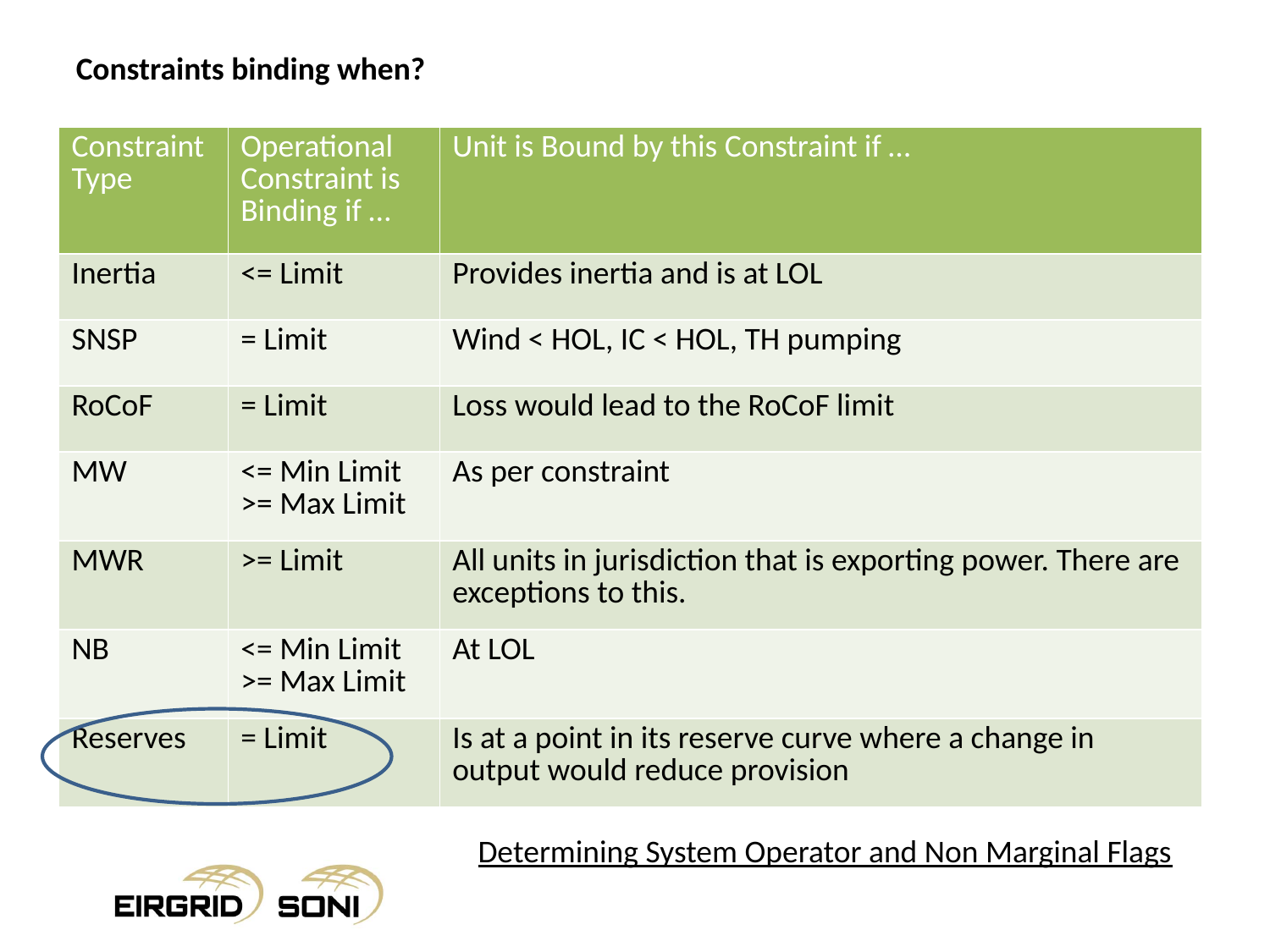

#
Constraints binding when?
| Constraint Type | Operational Constraint is Binding if … | Unit is Bound by this Constraint if … |
| --- | --- | --- |
| Inertia | <= Limit | Provides inertia and is at LOL |
| SNSP | = Limit | Wind < HOL, IC < HOL, TH pumping |
| RoCoF | = Limit | Loss would lead to the RoCoF limit |
| MW | <= Min Limit >= Max Limit | As per constraint |
| MWR | >= Limit | All units in jurisdiction that is exporting power. There are exceptions to this. |
| NB | <= Min Limit >= Max Limit | At LOL |
| Reserves | = Limit | Is at a point in its reserve curve where a change in output would reduce provision |

Determining System Operator and Non Marginal Flags